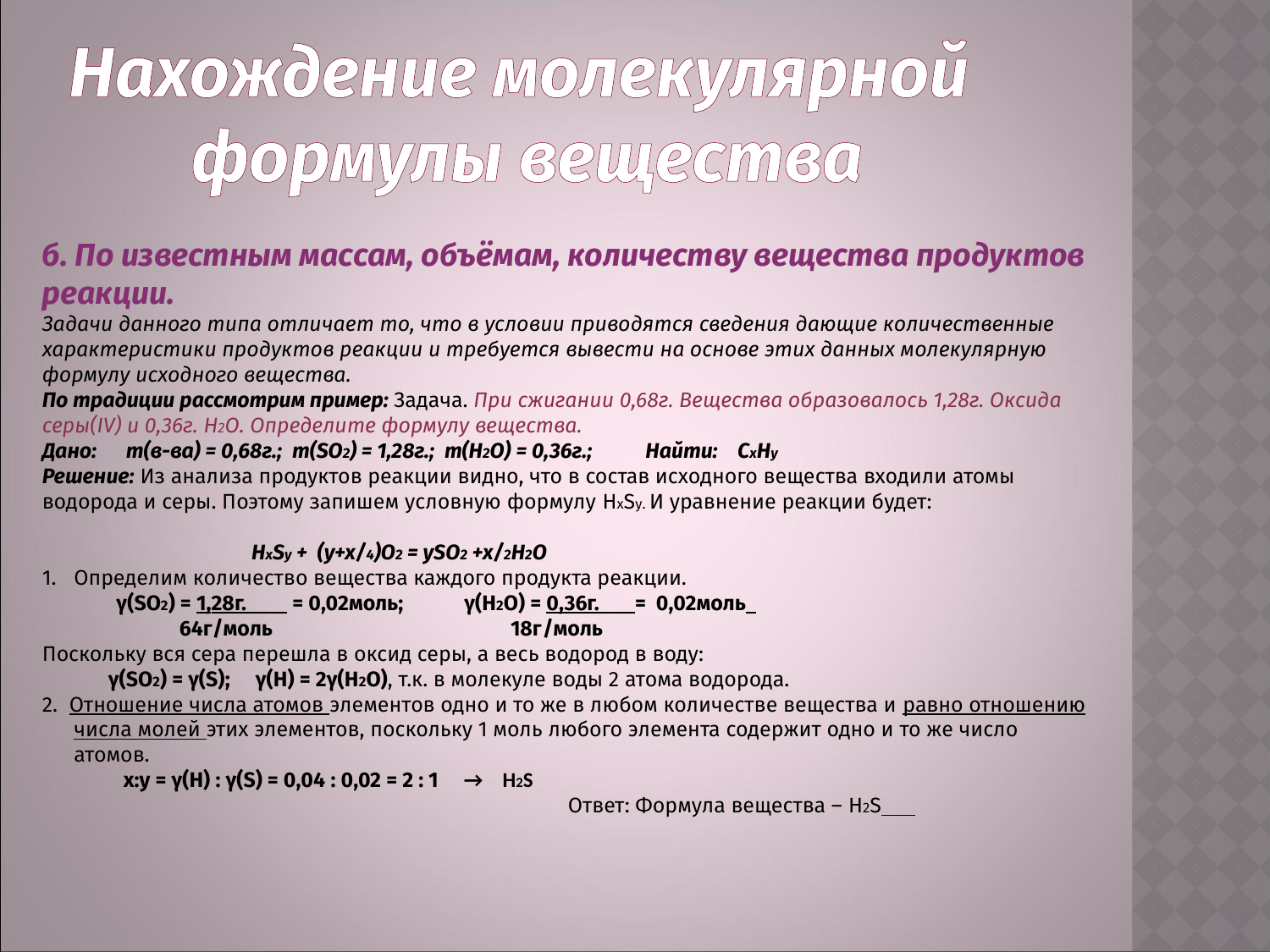

Нахождение молекулярной
 формулы вещества
б. По известным массам, объёмам, количеству вещества продуктов реакции.
Задачи данного типа отличает то, что в условии приводятся сведения дающие количественные характеристики продуктов реакции и требуется вывести на основе этих данных молекулярную формулу исходного вещества.
По традиции рассмотрим пример: Задача. При сжигании 0,68г. Вещества образовалось 1,28г. Оксида серы(IV) и 0,36г. H2O. Определите формулу вещества.
Дано:      m(в-ва) = 0,68г.;  m(SO2) = 1,28г.;  m(H2O) = 0,36г.;           Найти:    CxHy
Решение: Из анализа продуктов реакции видно, что в состав исходного вещества входили атомы водорода и серы. Поэтому запишем условную формулу HxSy. И уравнение реакции будет:

                                           HxSy +  (y+x/4)O2 = ySO2 +x/2H2O
Определим количество вещества каждого продукта реакции.
             γ(SO2) = 1,28г.         = 0,02моль;            γ(H2O) = 0,36г.       =  0,02моль
                           64г/моль                                               18г/моль
Поскольку вся сера перешла в оксид серы, а весь водород в воду:
             γ(SO2) = γ(S);     γ(H) = 2γ(H2O), т.к. в молекуле воды 2 атома водорода.
2.  Отношение числа атомов элементов одно и то же в любом количестве вещества и равно отношению числа молей этих элементов, поскольку 1 моль любого элемента содержит одно и то же число атомов.
                x:y = γ(H) : γ(S) = 0,04 : 0,02 = 2 : 1     →    H2S
                                                                                            Ответ: Формула вещества – H2S